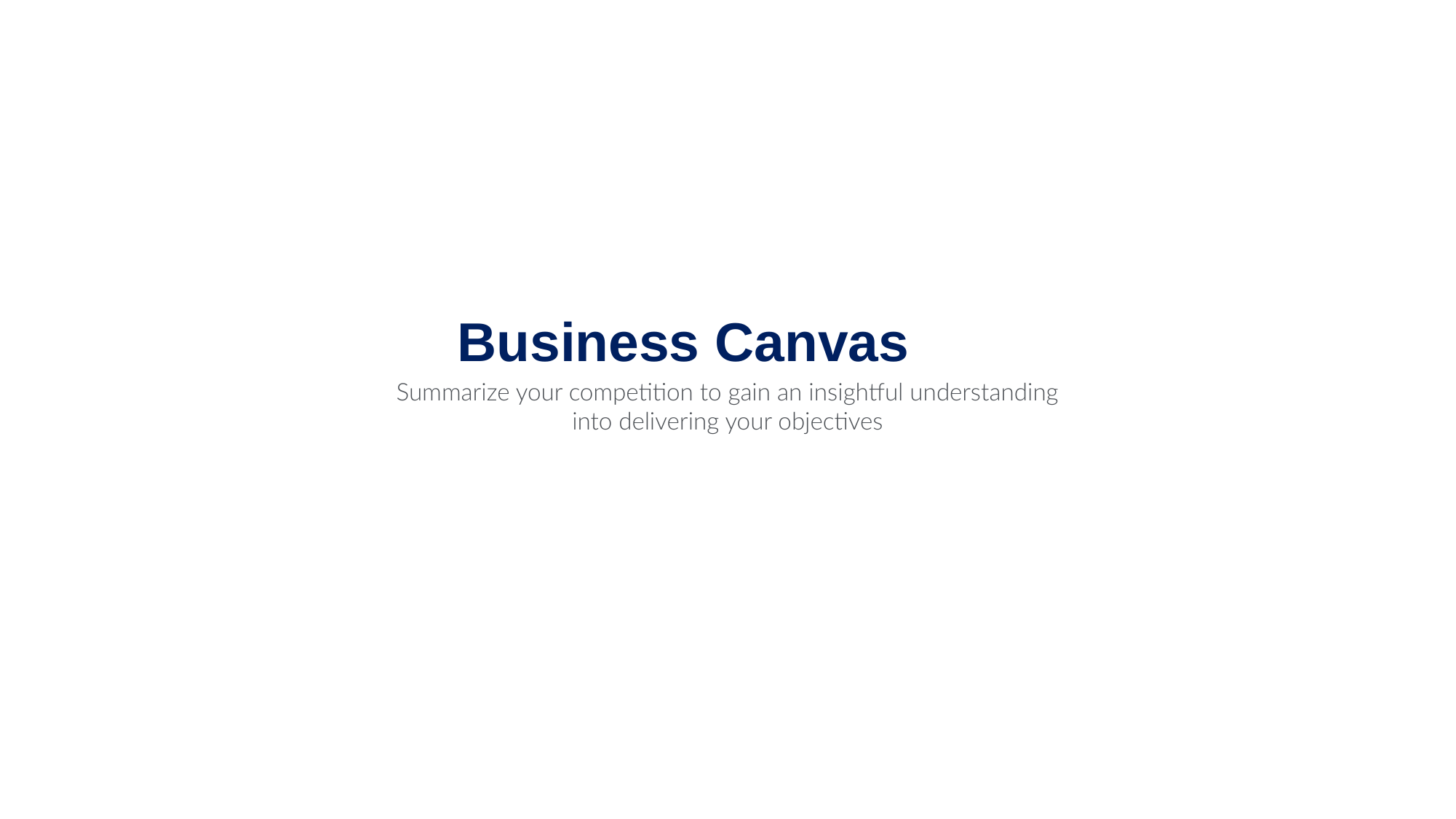

Business Canvas
Summarize your competition to gain an insightful understanding into delivering your objectives